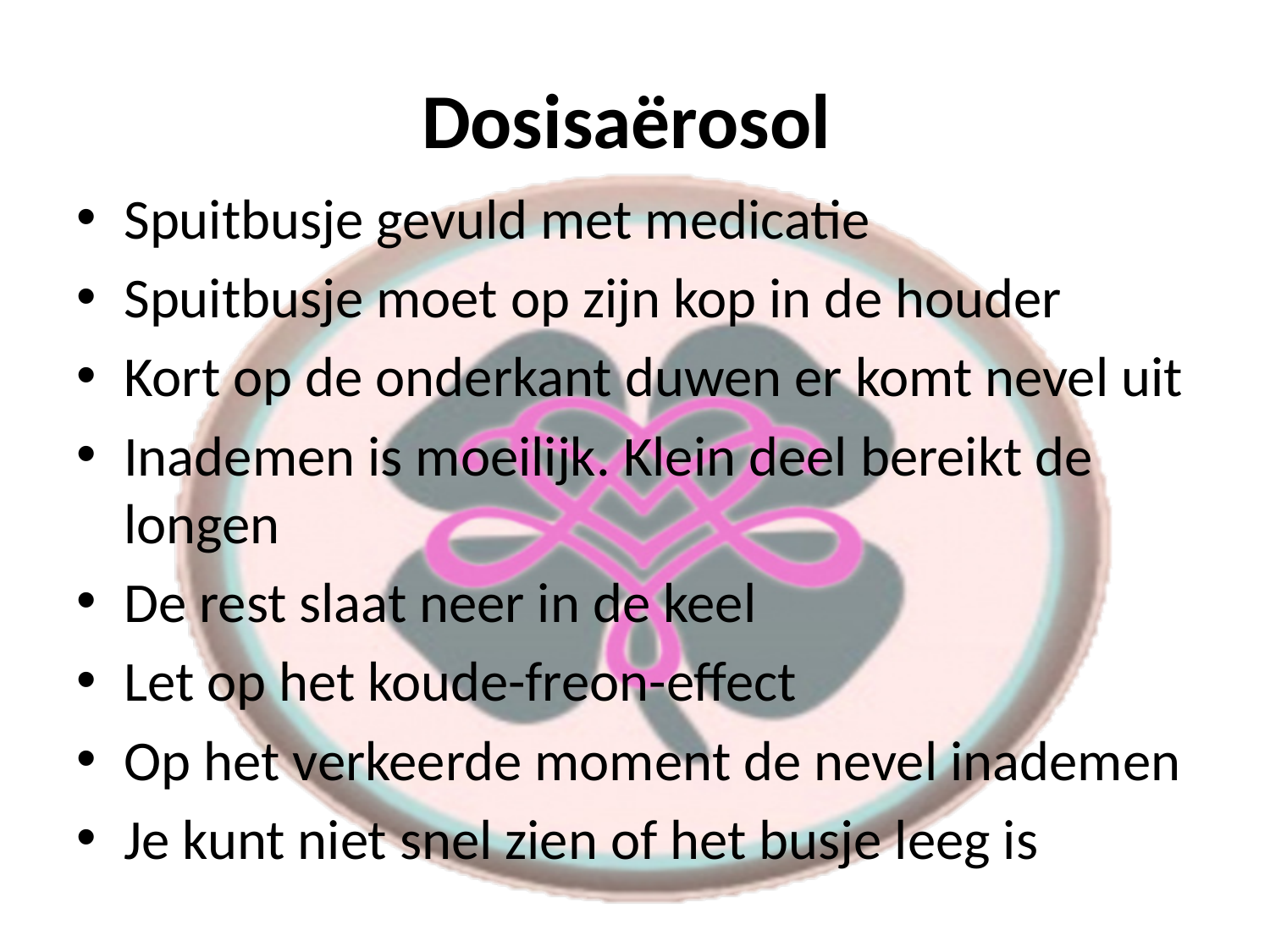

# Dosisaërosol
Spuitbusje gevuld met medicatie
Spuitbusje moet op zijn kop in de houder
Kort op de onderkant duwen er komt nevel uit
Inademen is moeilijk. Klein deel bereikt de longen
De rest slaat neer in de keel
Let op het koude-freon-effect
Op het verkeerde moment de nevel inademen
Je kunt niet snel zien of het busje leeg is